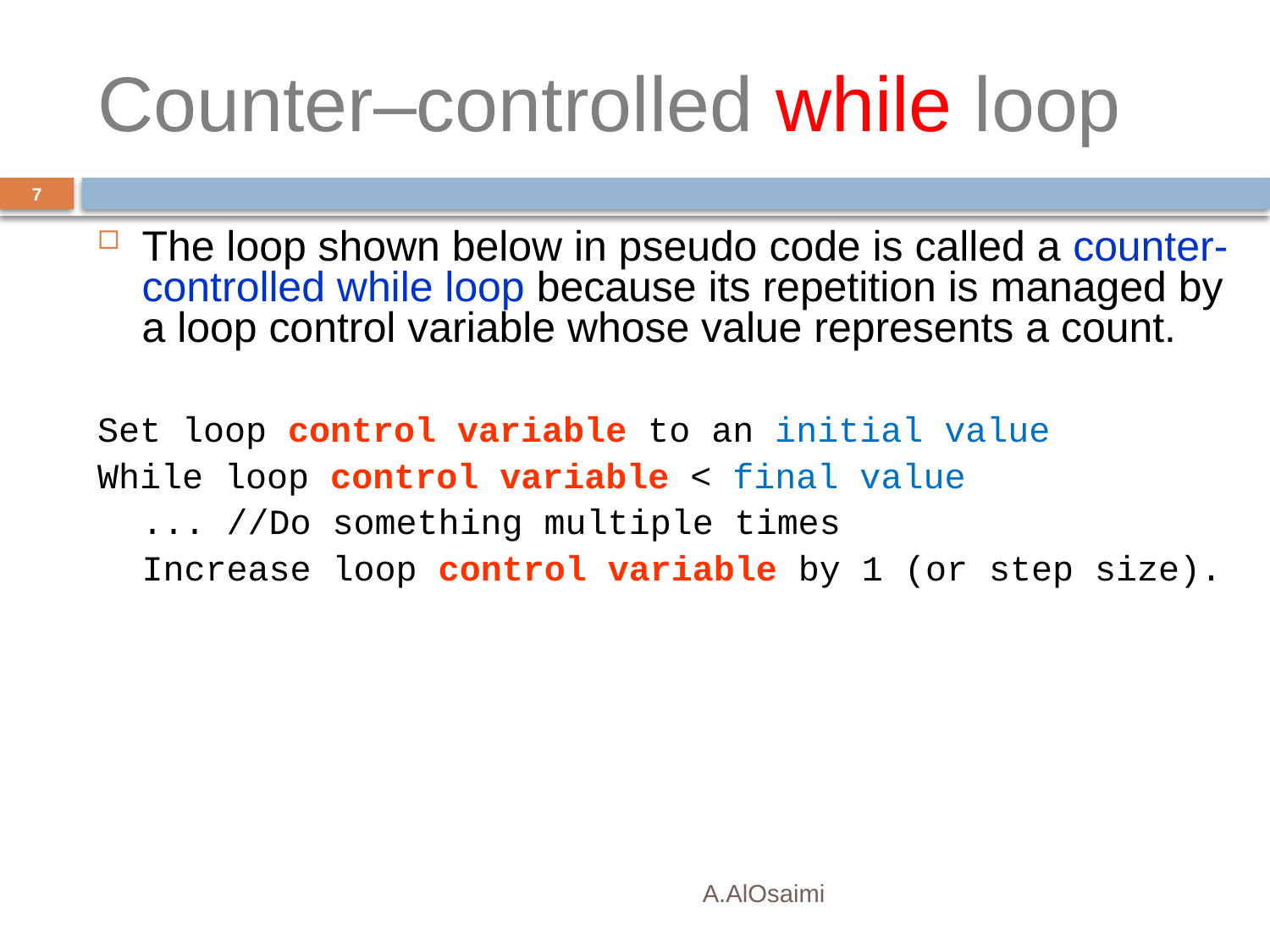

# Counter–controlled while loop
7
The loop shown below in pseudo code is called a counter-controlled while loop because its repetition is managed by a loop control variable whose value represents a count.

Set loop control variable to an initial value
While loop control variable < final value
	... //Do something multiple times
	Increase loop control variable by 1 (or step size).
A.AlOsaimi